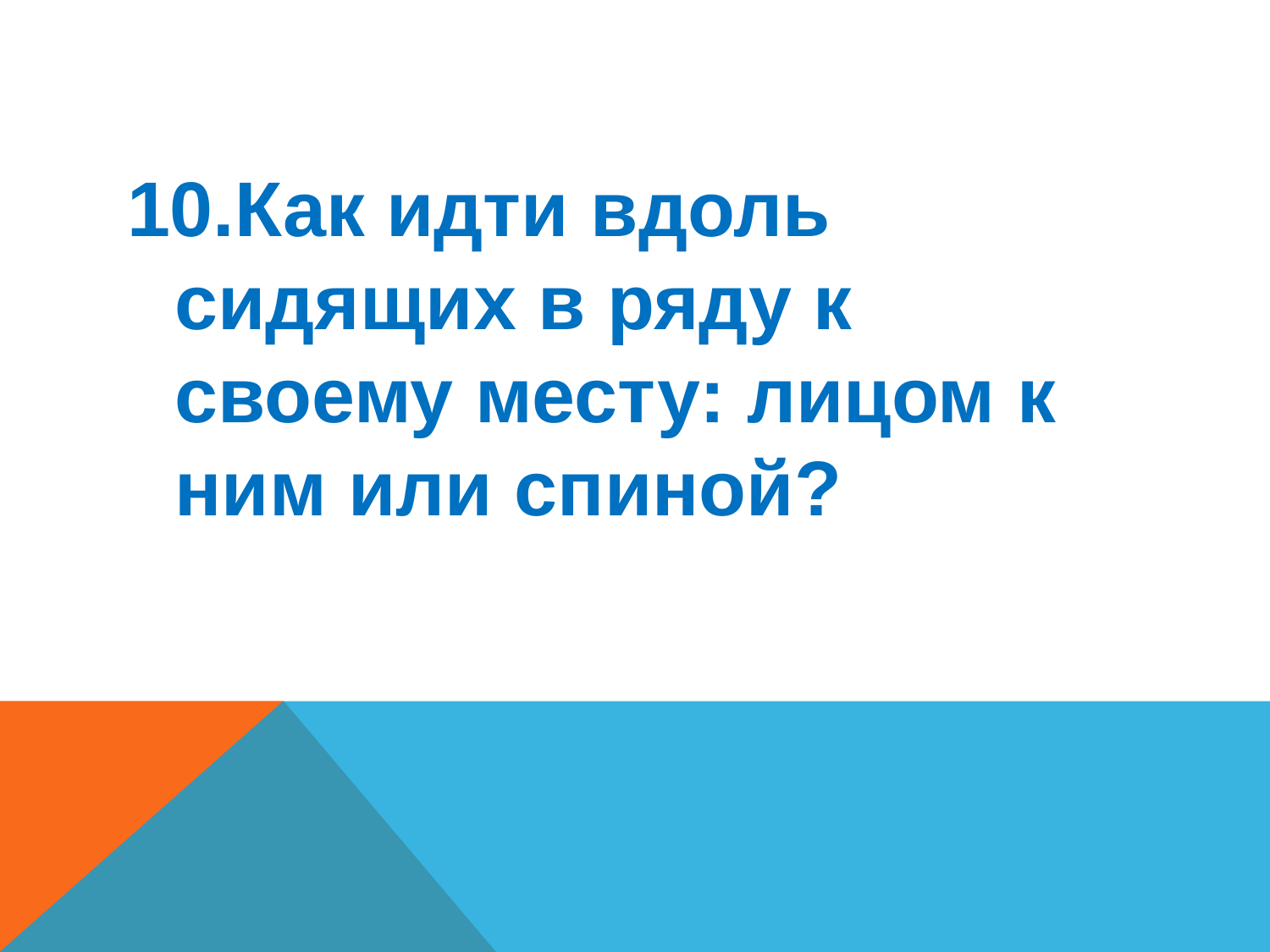

#
10.Как идти вдоль сидящих в ряду к своему месту: лицом к ним или спиной?